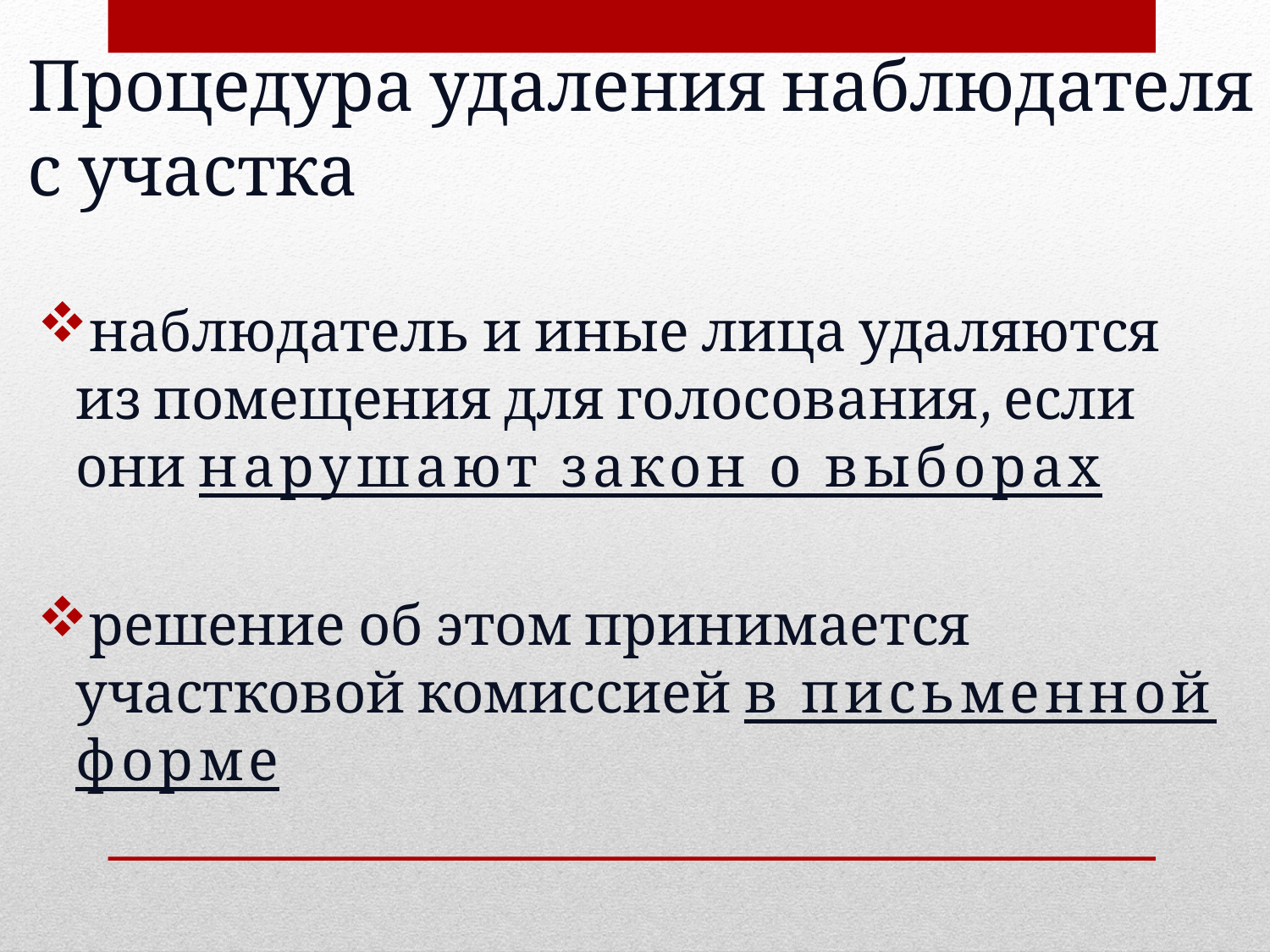

# Процедура удаления наблюдателя с участка
наблюдатель и иные лица удаляются из помещения для голосования, если они нарушают закон о выборах

решение об этом принимается участковой комиссией в письменной форме